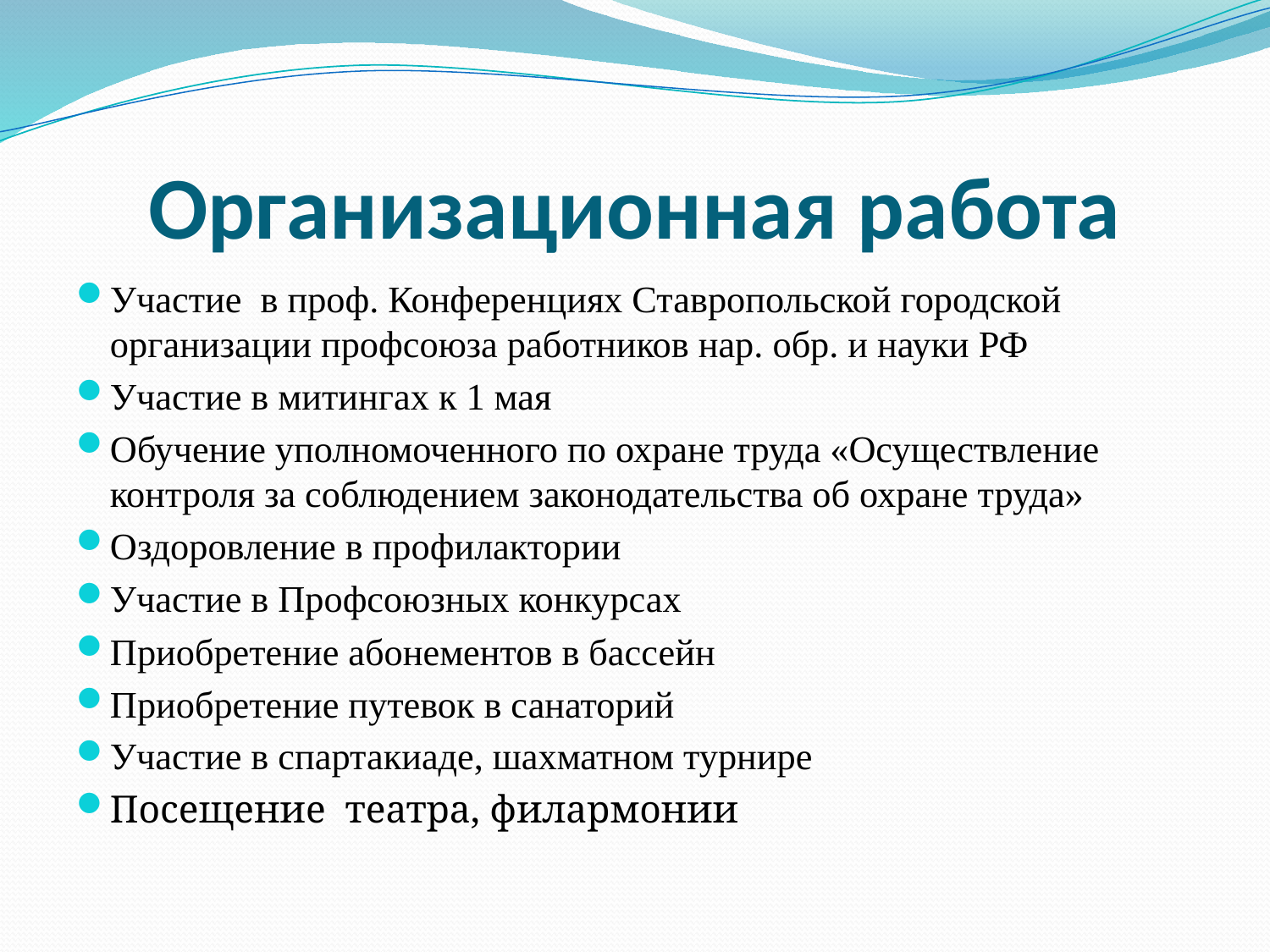

# Организационная работа
Участие  в проф. Конференциях Ставропольской городской организации профсоюза работников нар. обр. и науки РФ
Участие в митингах к 1 мая
Обучение уполномоченного по охране труда «Осуществление контроля за соблюдением законодательства об охране труда»
Оздоровление в профилактории
Участие в Профсоюзных конкурсах
Приобретение абонементов в бассейн
Приобретение путевок в санаторий
Участие в спартакиаде, шахматном турнире
Посещение  театра, филармонии